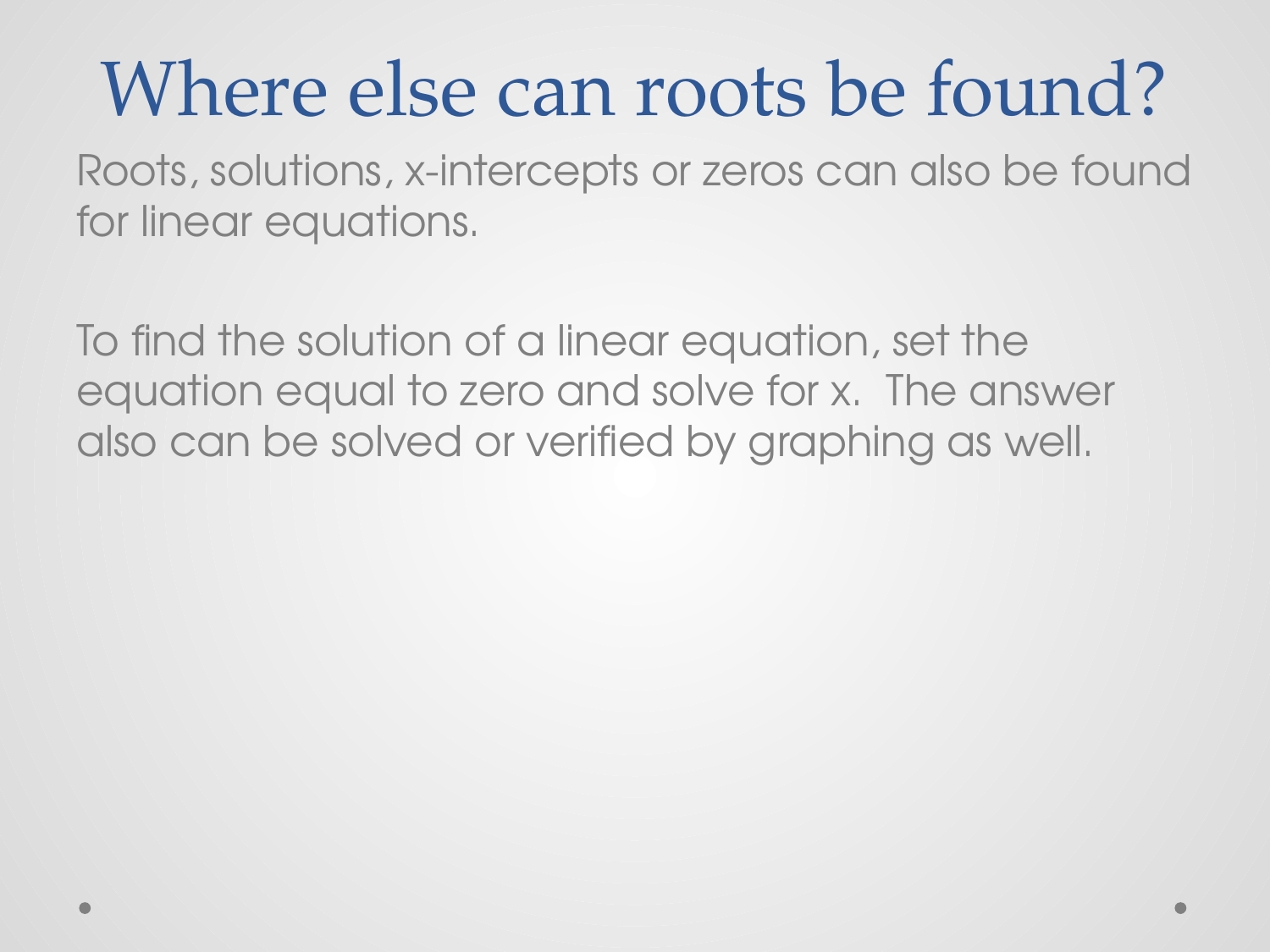

# Where else can roots be found?
Roots, solutions, x-intercepts or zeros can also be found for linear equations.

To find the solution of a linear equation, set the equation equal to zero and solve for x.  The answer also can be solved or verified by graphing as well.